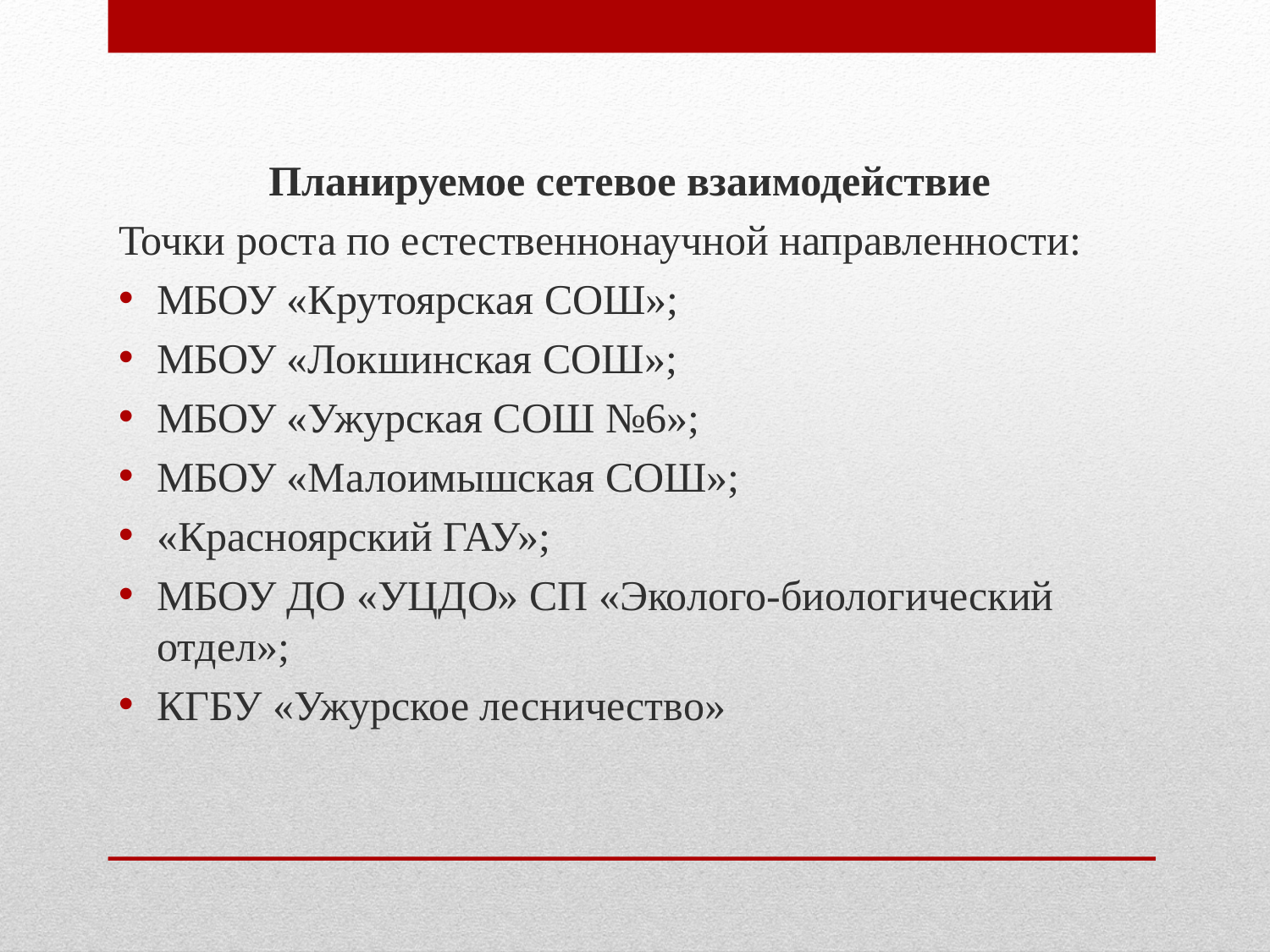

Планируемое сетевое взаимодействие
Точки роста по естественнонаучной направленности:
МБОУ «Крутоярская СОШ»;
МБОУ «Локшинская СОШ»;
МБОУ «Ужурская СОШ №6»;
МБОУ «Малоимышская СОШ»;
«Красноярский ГАУ»;
МБОУ ДО «УЦДО» СП «Эколого-биологический отдел»;
КГБУ «Ужурское лесничество»

#